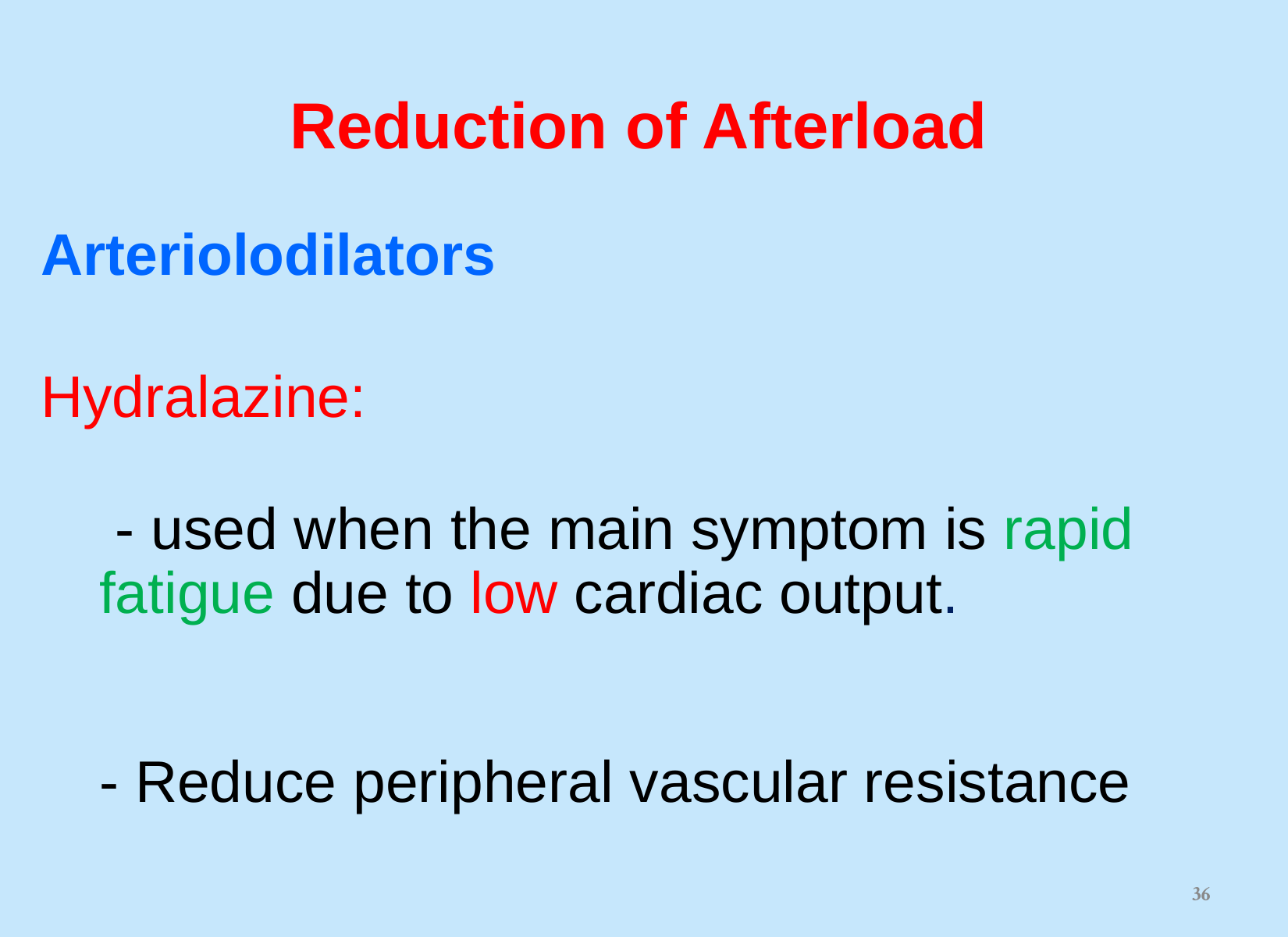

Reduction of Afterload

Arteriolodilators

Hydralazine:

 - used when the main symptom is rapid fatigue due to low cardiac output.

- Reduce peripheral vascular resistance
36